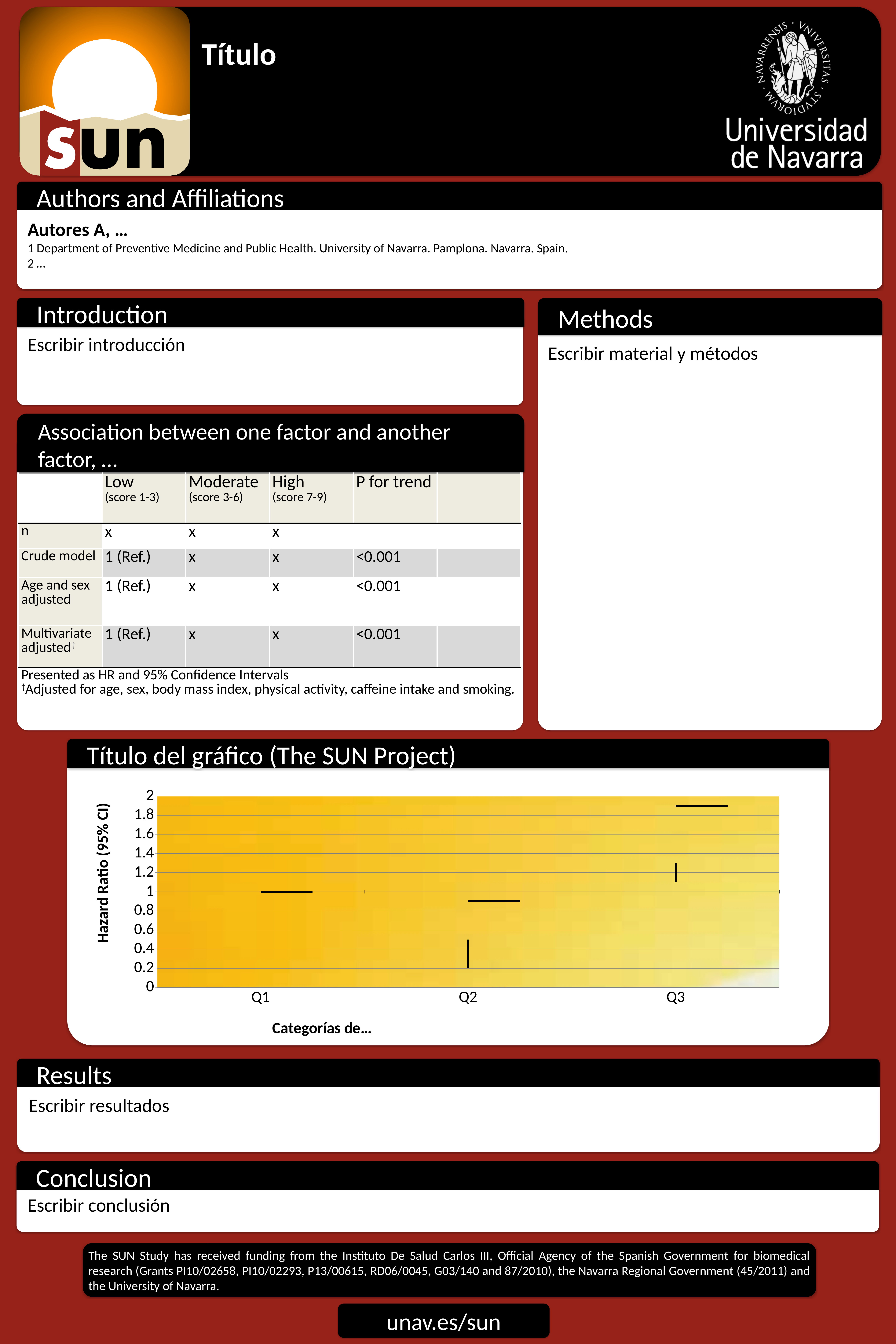

Título
Authors and Affiliations

Autores A, …
1 Department of Preventive Medicine and Public Health. University of Navarra. Pamplona. Navarra. Spain.
2 …

Introduction

Methods

Escribir introducción
Escribir material y métodos
Association between one factor and another factor, …

|  | Low (score 1-3) | Moderate (score 3-6) | High (score 7-9) | P for trend |  |
| --- | --- | --- | --- | --- | --- |
| n | x | x | x |  |  |
| Crude model | 1 (Ref.) | x | x | <0.001 |  |
| Age and sex adjusted | 1 (Ref.) | x | x | <0.001 |  |
| Multivariate adjusted† | 1 (Ref.) | x | x | <0.001 |  |
| Presented as HR and 95% Confidence Intervals †Adjusted for age, sex, body mass index, physical activity, caffeine intake and smoking. |  |  |  |  |  |
Título del gráfico (The SUN Project)
x

[unsupported chart]

Results

Escribir resultados
Conclusion

Escribir conclusión